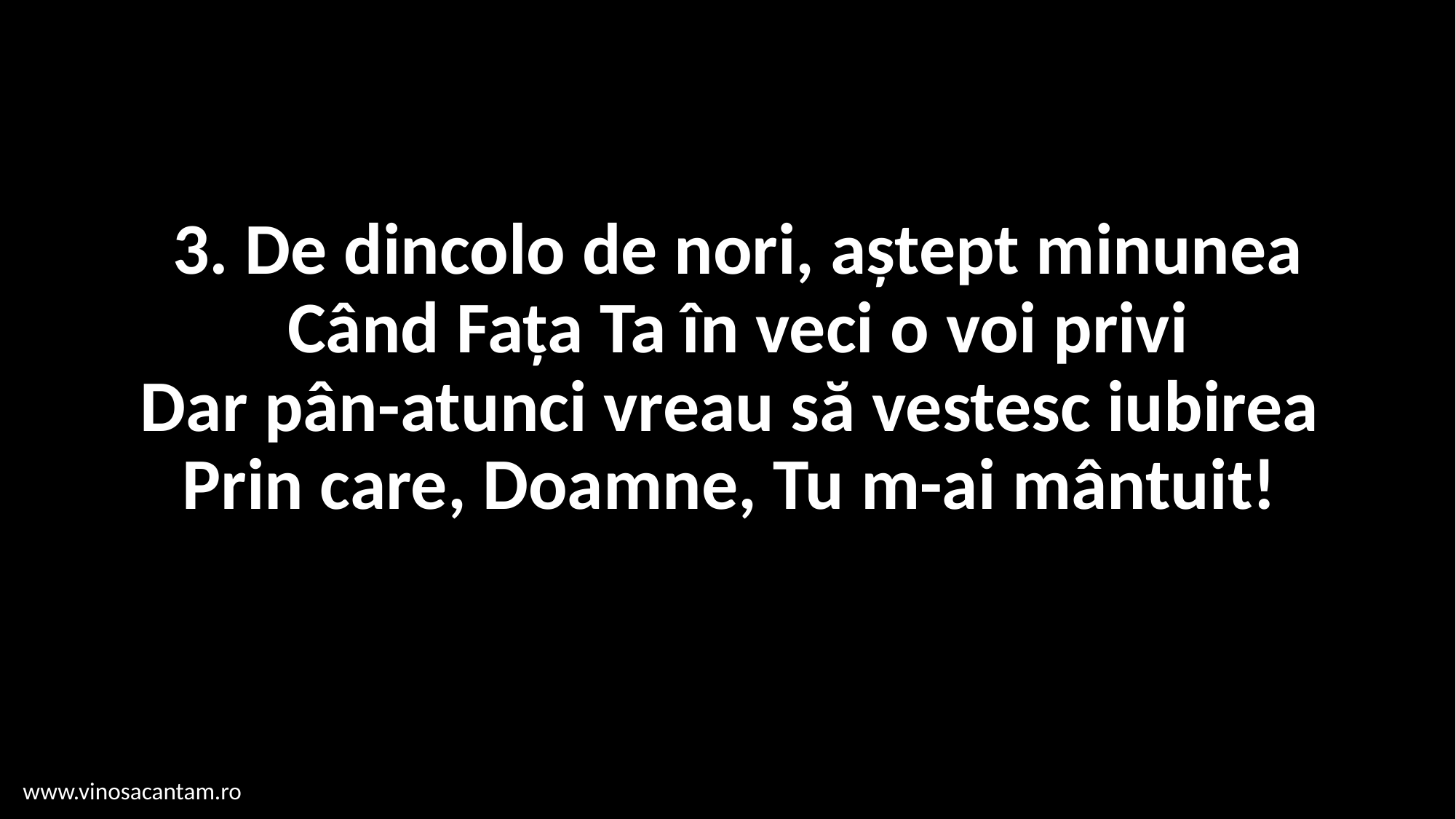

# 3. De dincolo de nori, aștept minunea Când Fața Ta în veci o voi privi Dar pân-atunci vreau să vestesc iubirea Prin care, Doamne, Tu m-ai mântuit!
www.vinosacantam.ro